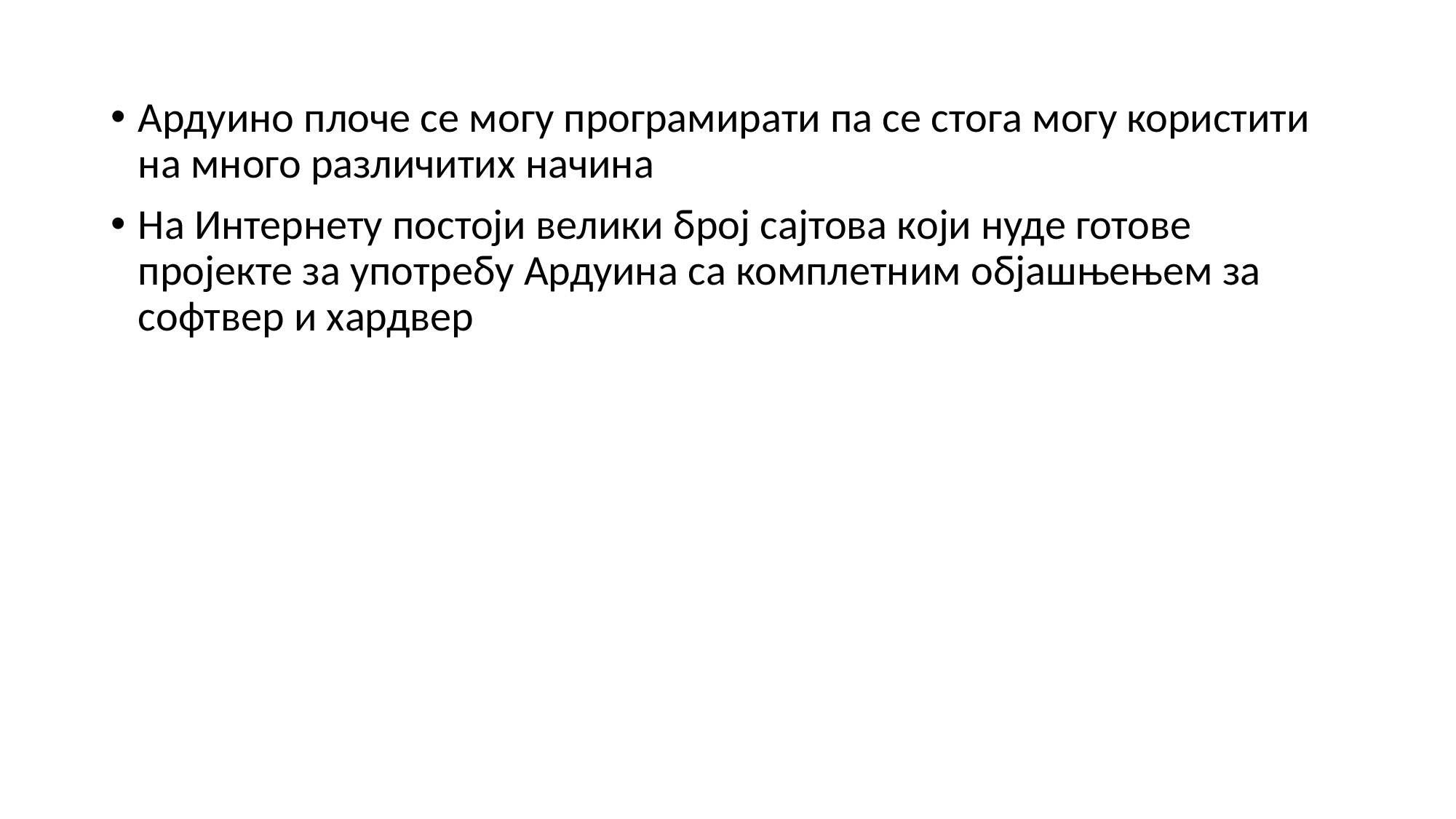

Ардуино плоче се могу програмирати па се стога могу користити на много различитих начина
На Интернету постоји велики број сајтова који нуде готове пројекте за употребу Ардуина са комплетним објашњењем за софтвер и хардвер